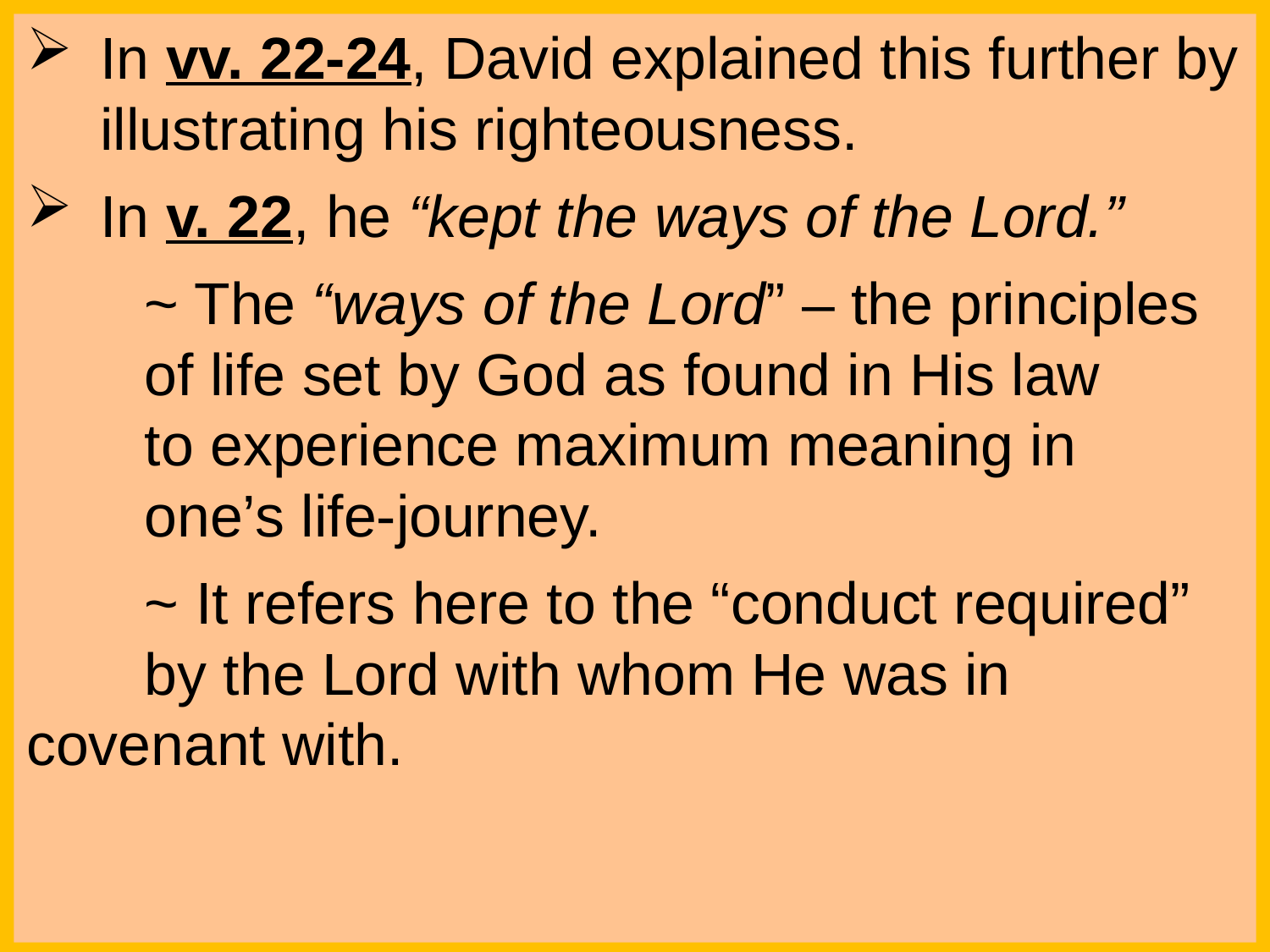

In vv. 22-24, David explained this further by illustrating his righteousness.
In v. 22, he “kept the ways of the Lord.”
		~ The “ways of the Lord” – the principles 					of life set by God as found in His law 						to experience maximum meaning in 					one’s life-journey.
		~ It refers here to the “conduct required” 					by the Lord with whom He was in 						covenant with.